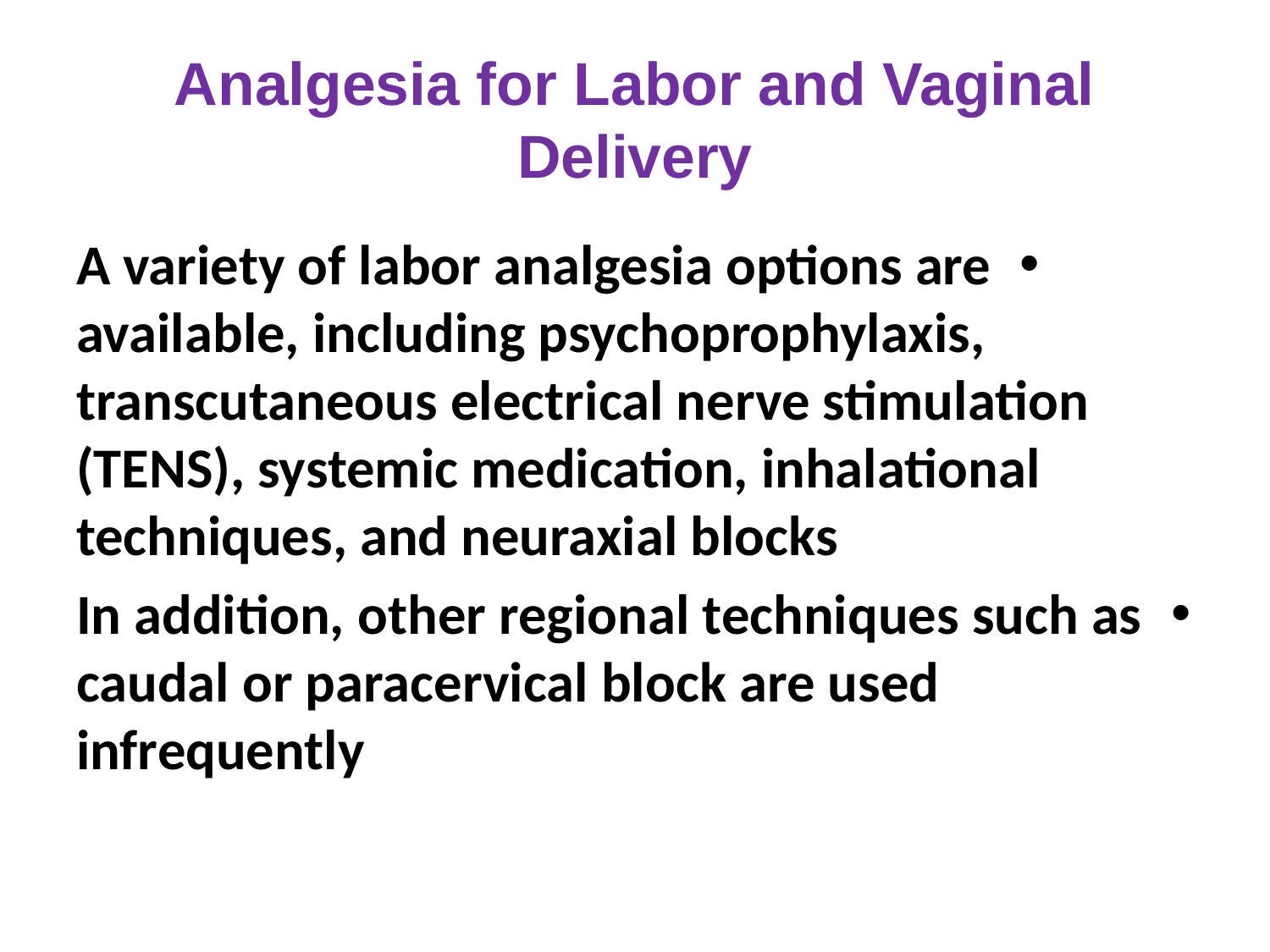

# Analgesia for Labor and Vaginal Delivery
A variety of labor analgesia options are available, including psychoprophylaxis, transcutaneous electrical nerve stimulation (TENS), systemic medication, inhalational techniques, and neuraxial blocks
In addition, other regional techniques such as caudal or paracervical block are used infrequently